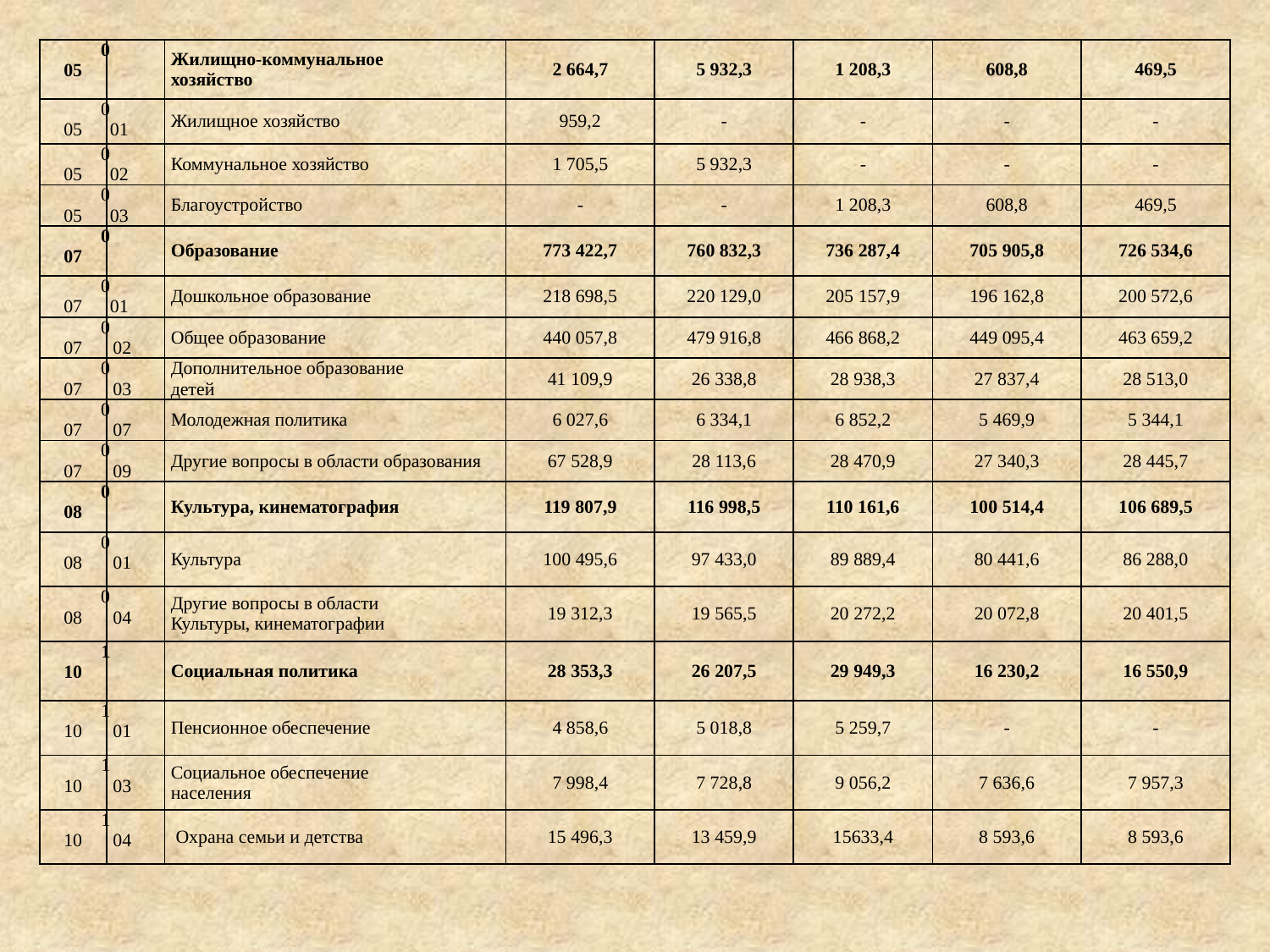

| 005 |  | Жилищно-коммунальное хозяйство | 2 664,7 | 5 932,3 | 1 208,3 | 608,8 | 469,5 |
| --- | --- | --- | --- | --- | --- | --- | --- |
| 005 | 01 | Жилищное хозяйство | 959,2 | - | - | - | - |
| 005 | 02 | Коммунальное хозяйство | 1 705,5 | 5 932,3 | - | - | - |
| 005 | 03 | Благоустройство | - | - | 1 208,3 | 608,8 | 469,5 |
| 007 |  | Образование | 773 422,7 | 760 832,3 | 736 287,4 | 705 905,8 | 726 534,6 |
| 007 | 01 | Дошкольное образование | 218 698,5 | 220 129,0 | 205 157,9 | 196 162,8 | 200 572,6 |
| 007 | 02 | Общее образование | 440 057,8 | 479 916,8 | 466 868,2 | 449 095,4 | 463 659,2 |
| 007 | 03 | Дополнительное образование детей | 41 109,9 | 26 338,8 | 28 938,3 | 27 837,4 | 28 513,0 |
| 007 | 07 | Молодежная политика | 6 027,6 | 6 334,1 | 6 852,2 | 5 469,9 | 5 344,1 |
| 007 | 09 | Другие вопросы в области образования | 67 528,9 | 28 113,6 | 28 470,9 | 27 340,3 | 28 445,7 |
| 008 |  | Культура, кинематография | 119 807,9 | 116 998,5 | 110 161,6 | 100 514,4 | 106 689,5 |
| 008 | 01 | Культура | 100 495,6 | 97 433,0 | 89 889,4 | 80 441,6 | 86 288,0 |
| 008 | 04 | Другие вопросы в области Культуры, кинематографии | 19 312,3 | 19 565,5 | 20 272,2 | 20 072,8 | 20 401,5 |
| 110 |  | Социальная политика | 28 353,3 | 26 207,5 | 29 949,3 | 16 230,2 | 16 550,9 |
| 110 | 01 | Пенсионное обеспечение | 4 858,6 | 5 018,8 | 5 259,7 | - | - |
| 110 | 03 | Социальное обеспечение населения | 7 998,4 | 7 728,8 | 9 056,2 | 7 636,6 | 7 957,3 |
| 110 | 04 | Охрана семьи и детства | 15 496,3 | 13 459,9 | 15633,4 | 8 593,6 | 8 593,6 |